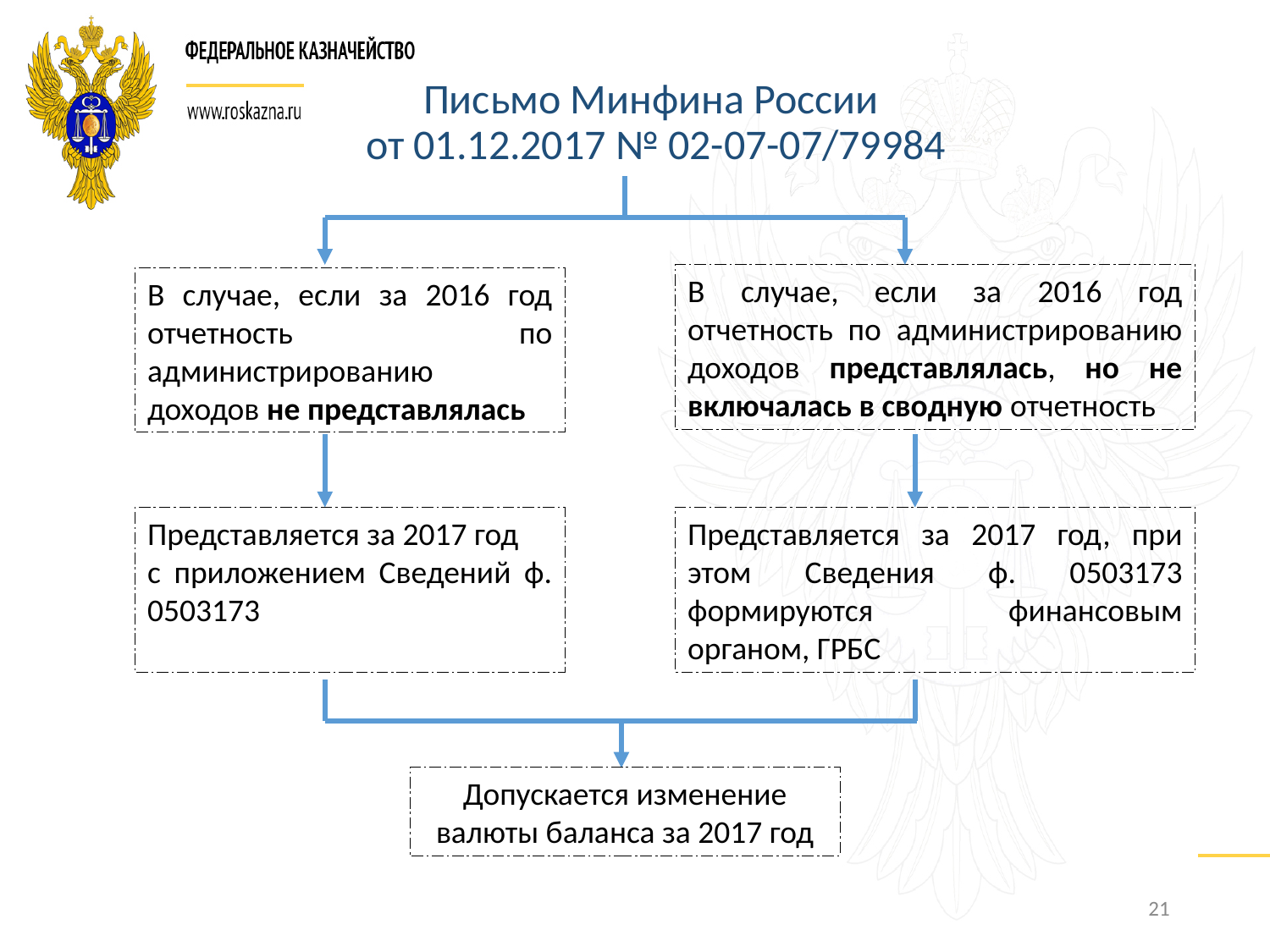

# Письмо Минфина России от 01.12.2017 № 02-07-07/79984
В случае, если за 2016 год отчетность по администрированию доходов представлялась, но не включалась в сводную отчетность
В случае, если за 2016 год отчетность по администрированию доходов не представлялась
Представляется за 2017 год
с приложением Сведений ф. 0503173

Представляется за 2017 год, при этом Сведения ф. 0503173 формируются финансовым органом, ГРБС
Допускается изменение валюты баланса за 2017 год
21